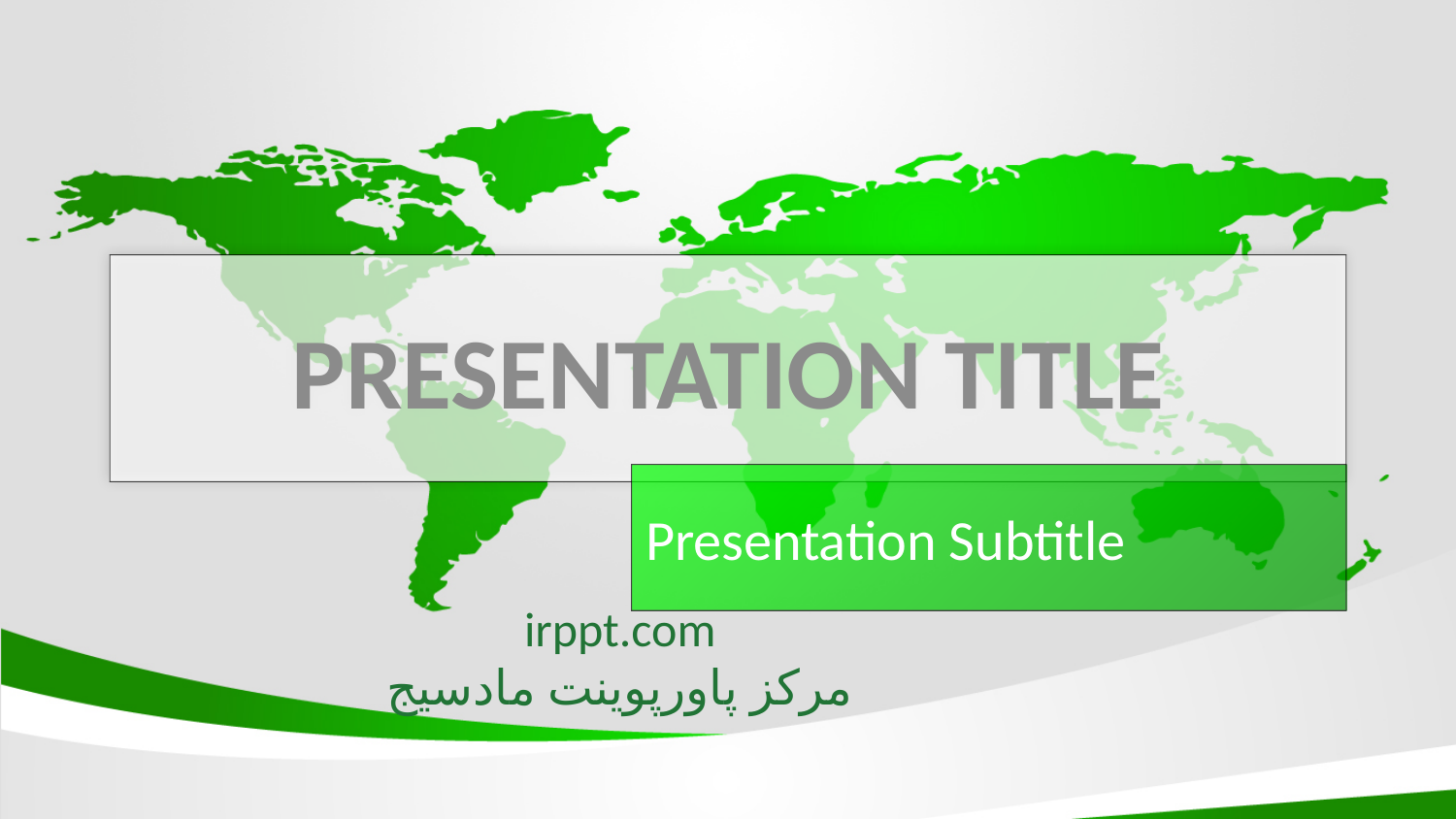

# PRESENTATION TITLE
Presentation Subtitle
irppt.com
مرکز پاورپوینت مادسیج